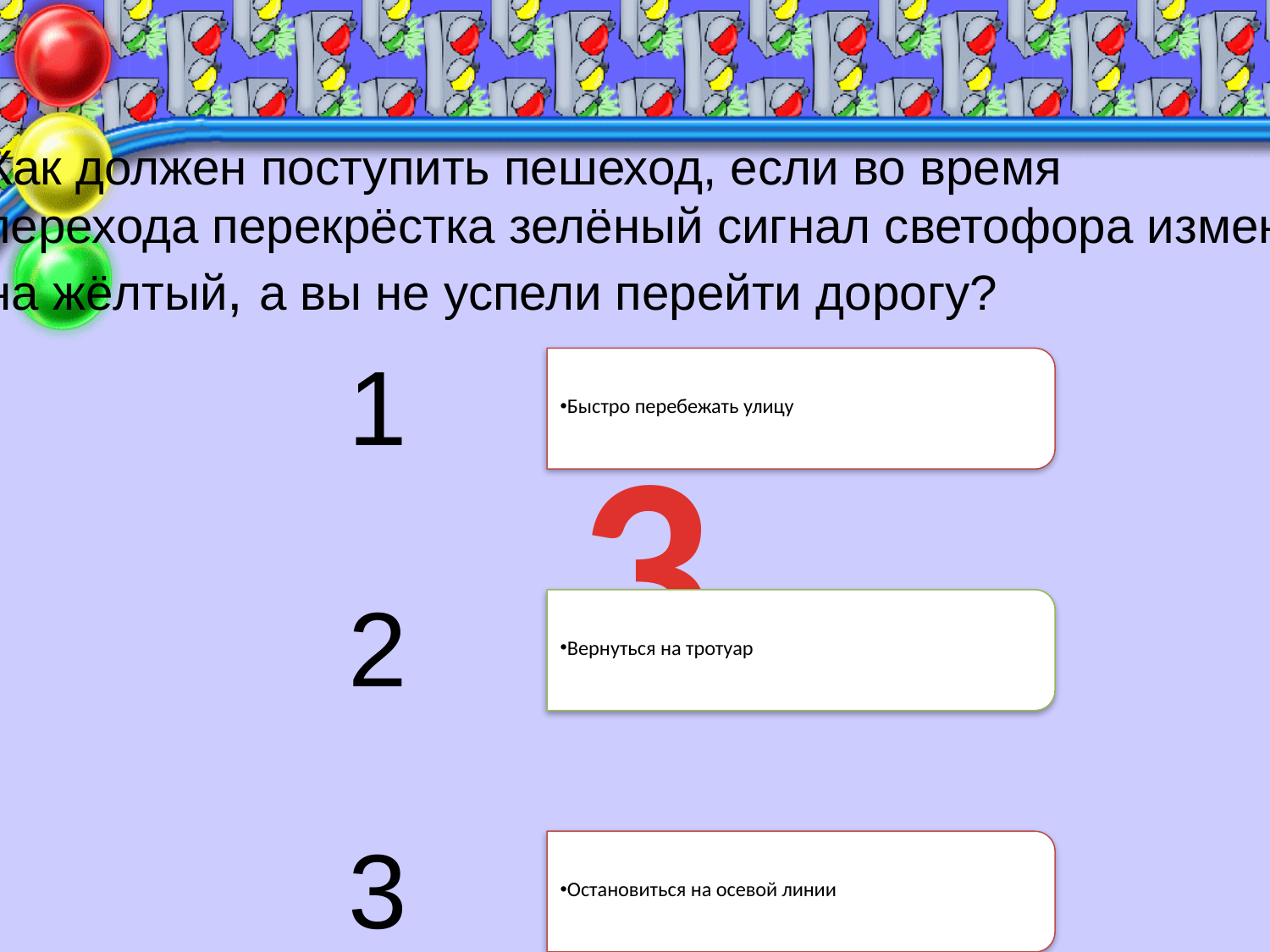

Как должен поступить пешеход, если во время
перехода перекрёстка зелёный сигнал светофора изменился
на жёлтый, а вы не успели перейти дорогу?

1
Быстро перебежать улицу
2
Вернуться на тротуар
3
Остановиться на осевой линии
3